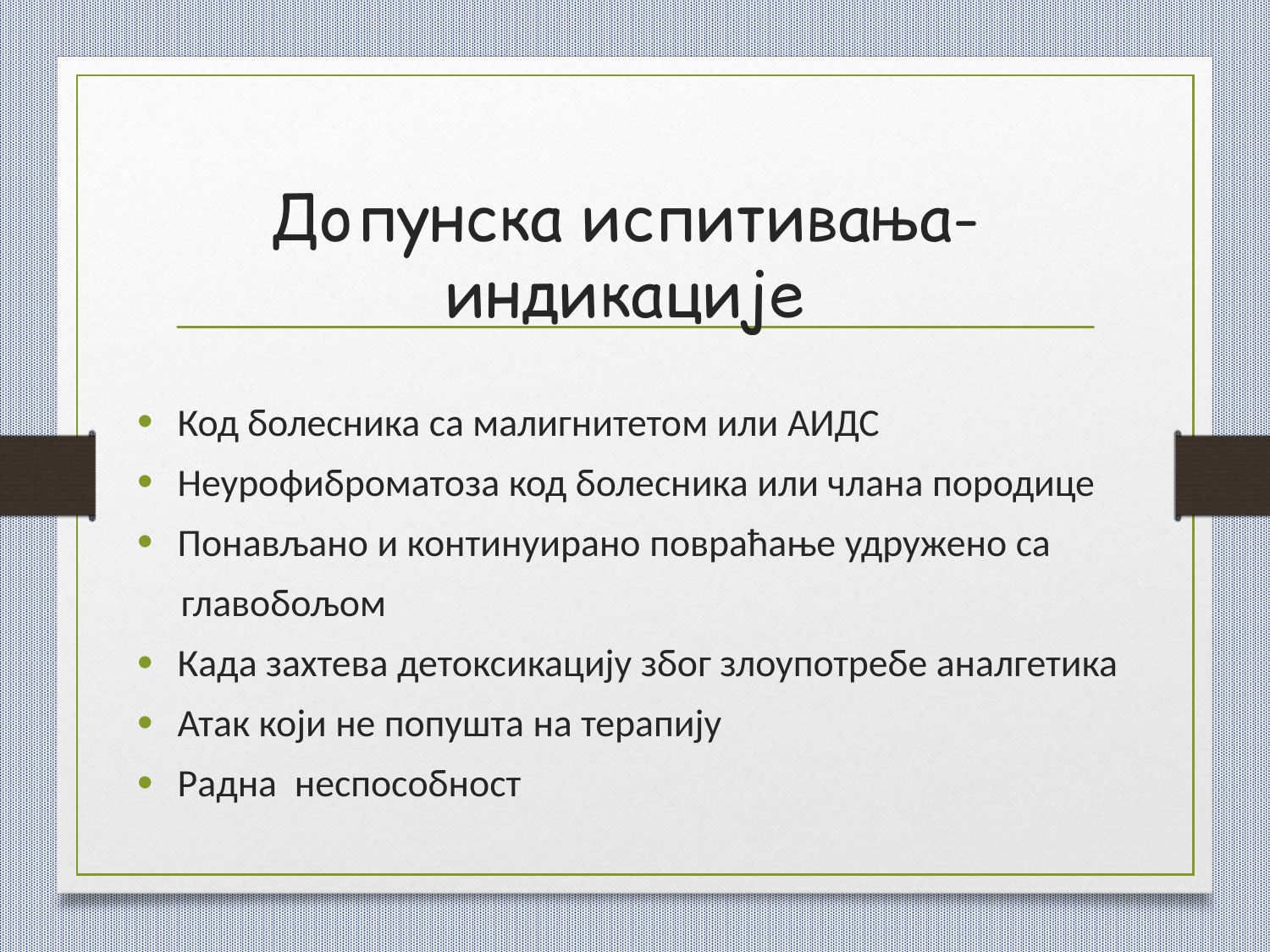

# Допунска испитивања- индикације
Код болесника са малигнитетом или АИДС
Неурофиброматоза код болесника или члана породице
Понављано и континуирано повраћање удружено са
     главобољом
Када захтева детоксикацију због злоупотребе аналгетика
Атак који не попушта на терапију
Радна  неспособност